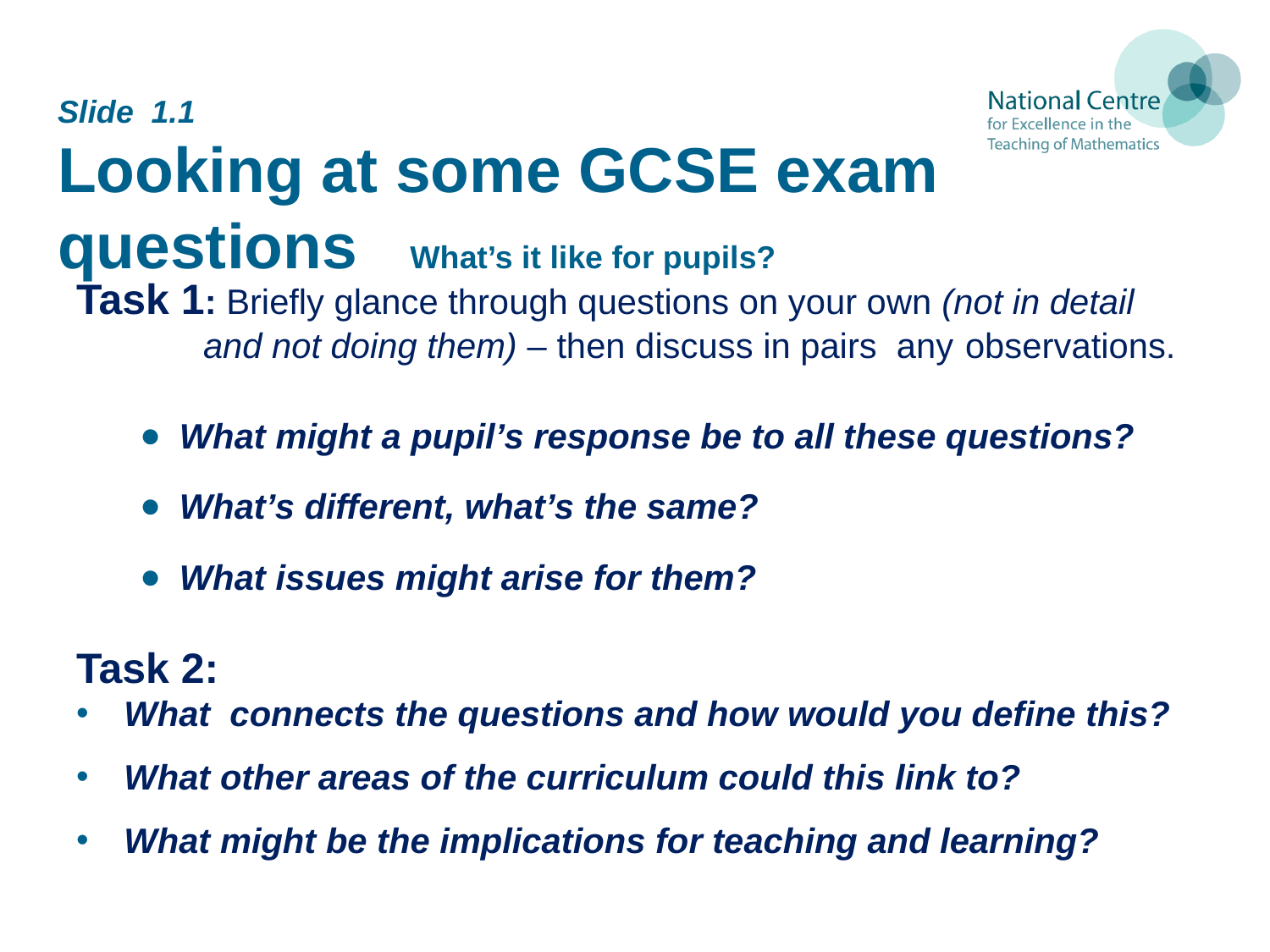

# Slide  1.1 Looking at some GCSE exam questions   What’s it like for pupils?
Task 1: Briefly glance through questions on your own (not in detail 	and not doing them) – then discuss in pairs  any 	observations.

What might a pupil’s response be to all these questions?
What’s different, what’s the same?
What issues might arise for them?

Task 2:
What  connects the questions and how would you define this?
What other areas of the curriculum could this link to?
What might be the implications for teaching and learning?